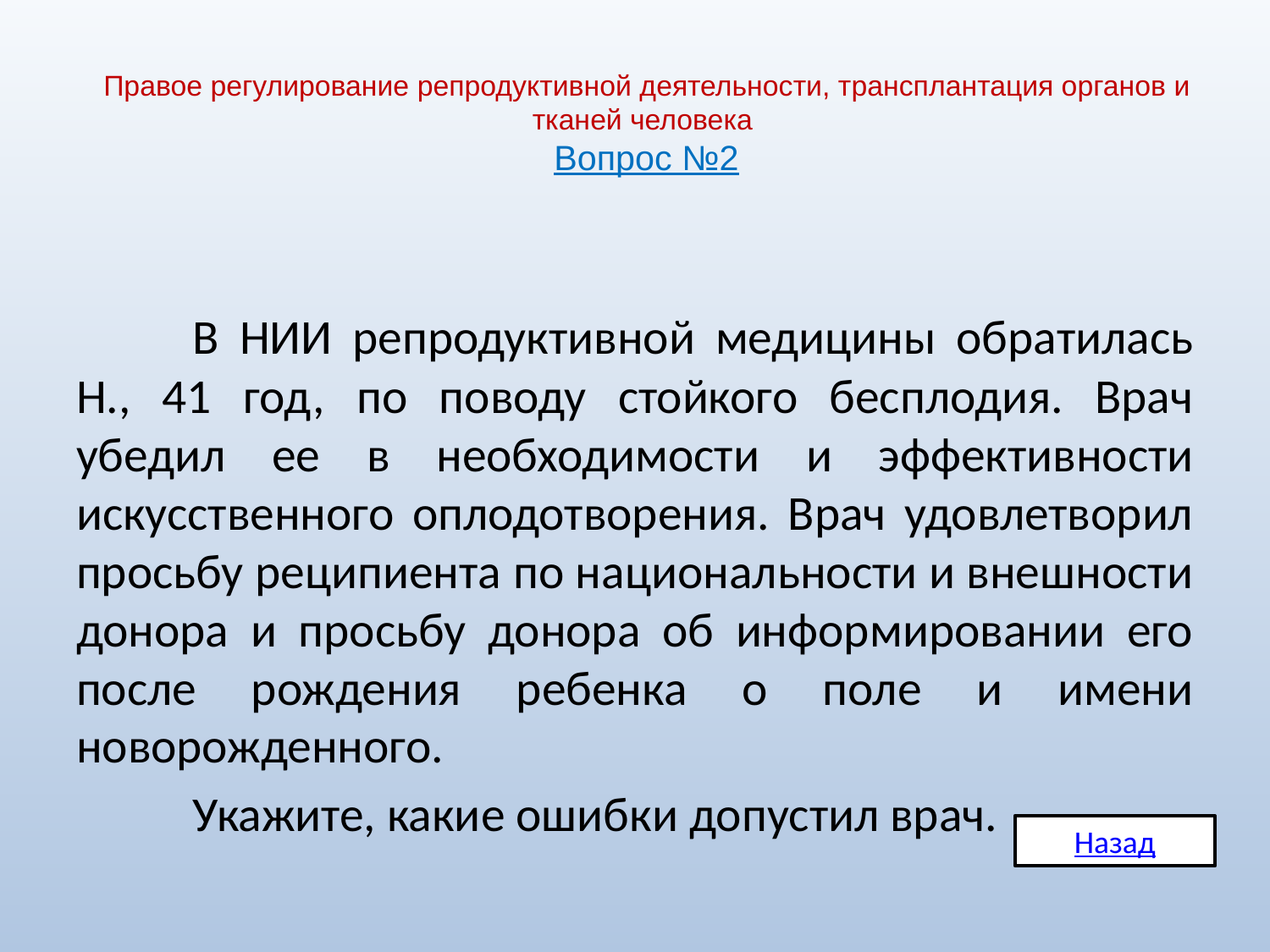

# Правое регулирование репродуктивной деятельности, трансплантация органов и тканей человека Вопрос №2
	В НИИ репродуктивной медицины обратилась Н., 41 год, по поводу стойкого бесплодия. Врач убедил ее в необходимости и эффективности искусственного оплодотворения. Врач удовлетворил просьбу реципиента по национальности и внешности донора и просьбу донора об информировании его после рождения ребенка о поле и имени новорожденного.
	Укажите, какие ошибки допустил врач.

Назад